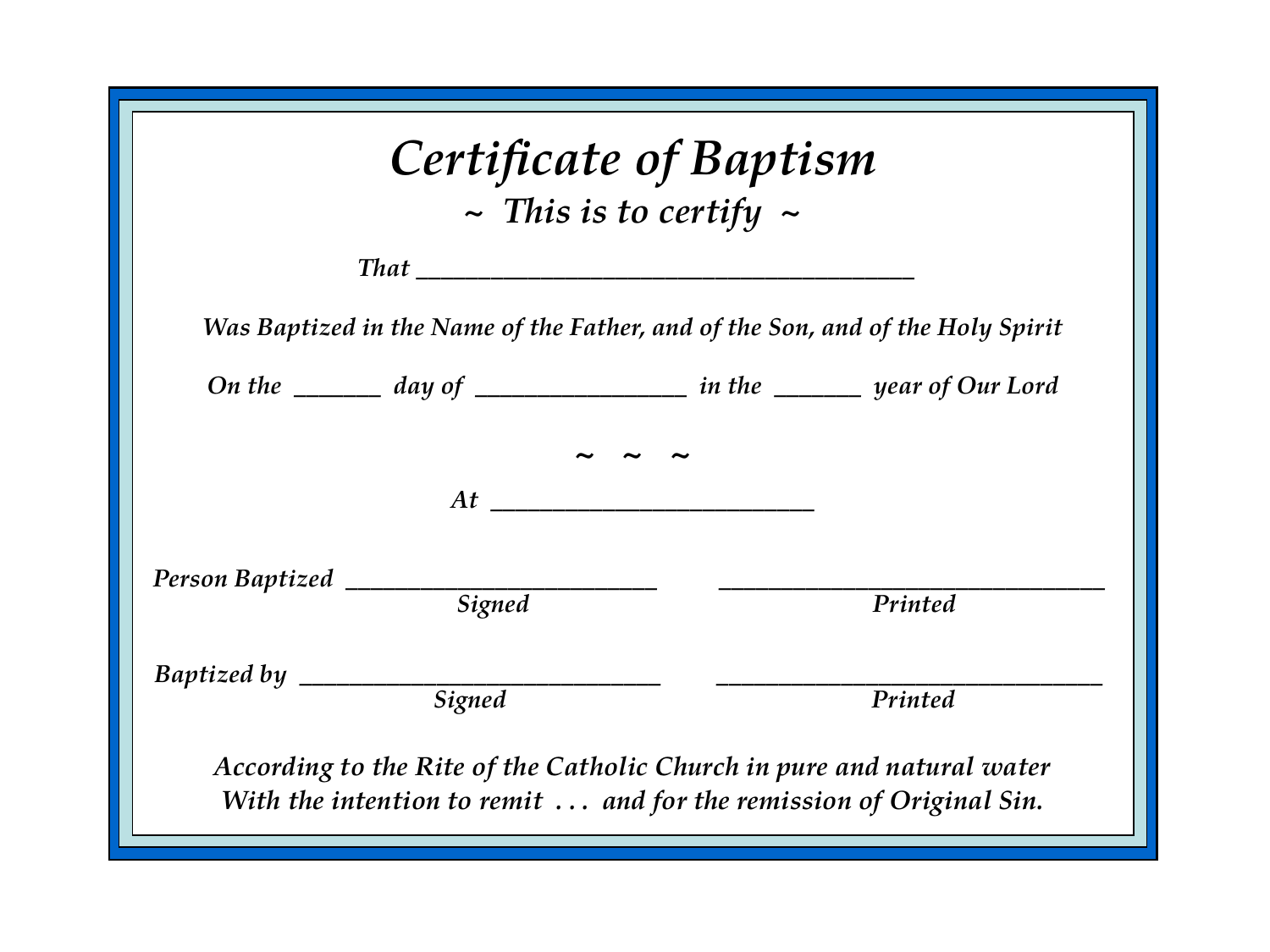

Certificate of Baptism
~  This is to certify  ~
That ________________________________________
Was Baptized in the Name of the Father, and of the Son, and of the Holy Spirit
On the  _______  day of  _________________  in the  _______  year of Our Lord
~   ~   ~
At  __________________________
Person Baptized  _________________________          _______________________________
Signed
Printed
Baptized by  _____________________________         _______________________________
Signed
Printed
According to the Rite of the Catholic Church in pure and natural water
With the intention to remit  . . .  and for the remission of Original Sin.